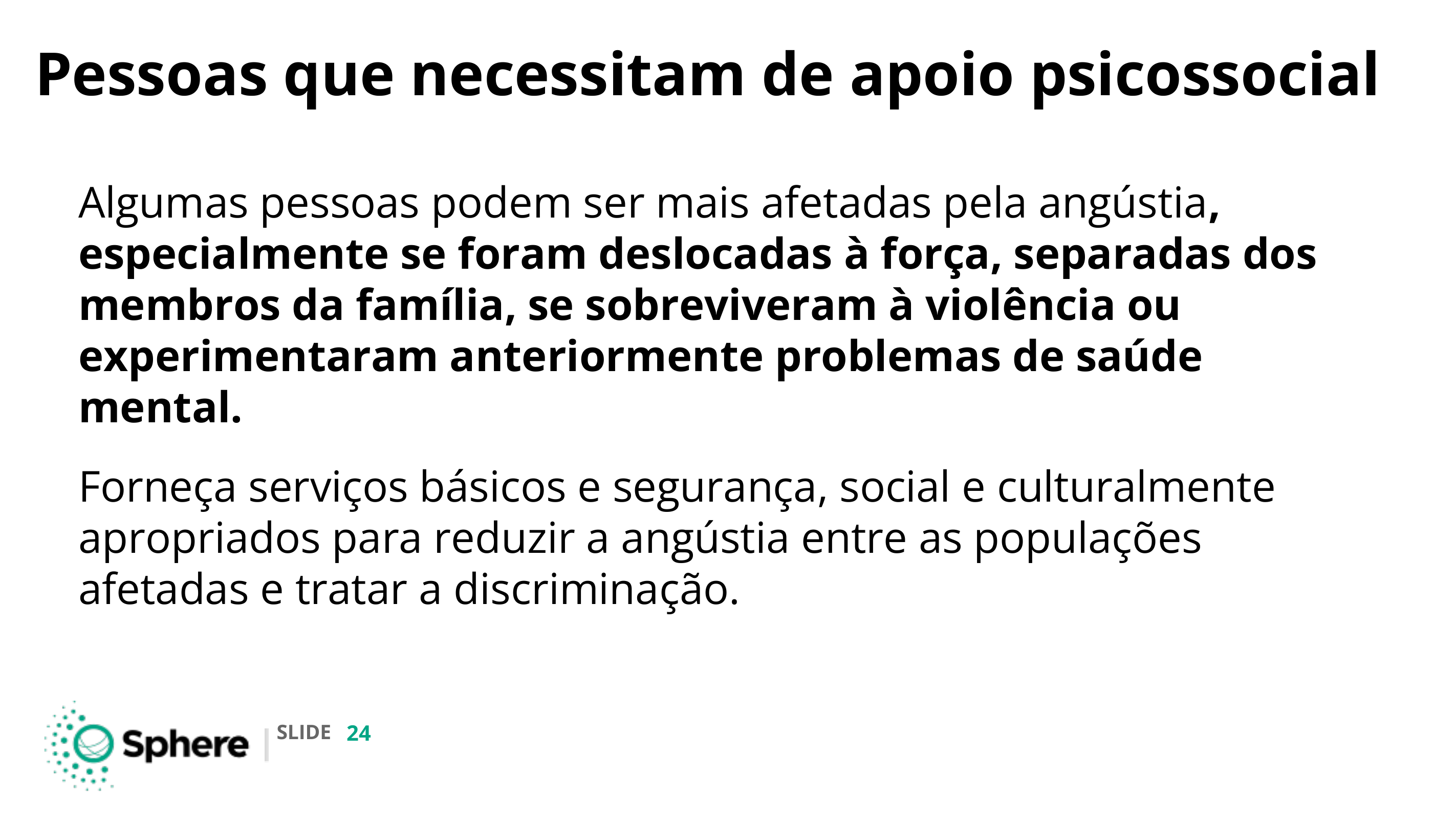

# Pessoas que necessitam de apoio psicossocial
Algumas pessoas podem ser mais afetadas pela angústia, especialmente se foram deslocadas à força, separadas dos membros da família, se sobreviveram à violência ou experimentaram anteriormente problemas de saúde mental.
Forneça serviços básicos e segurança, social e culturalmente apropriados para reduzir a angústia entre as populações afetadas e tratar a discriminação.

24